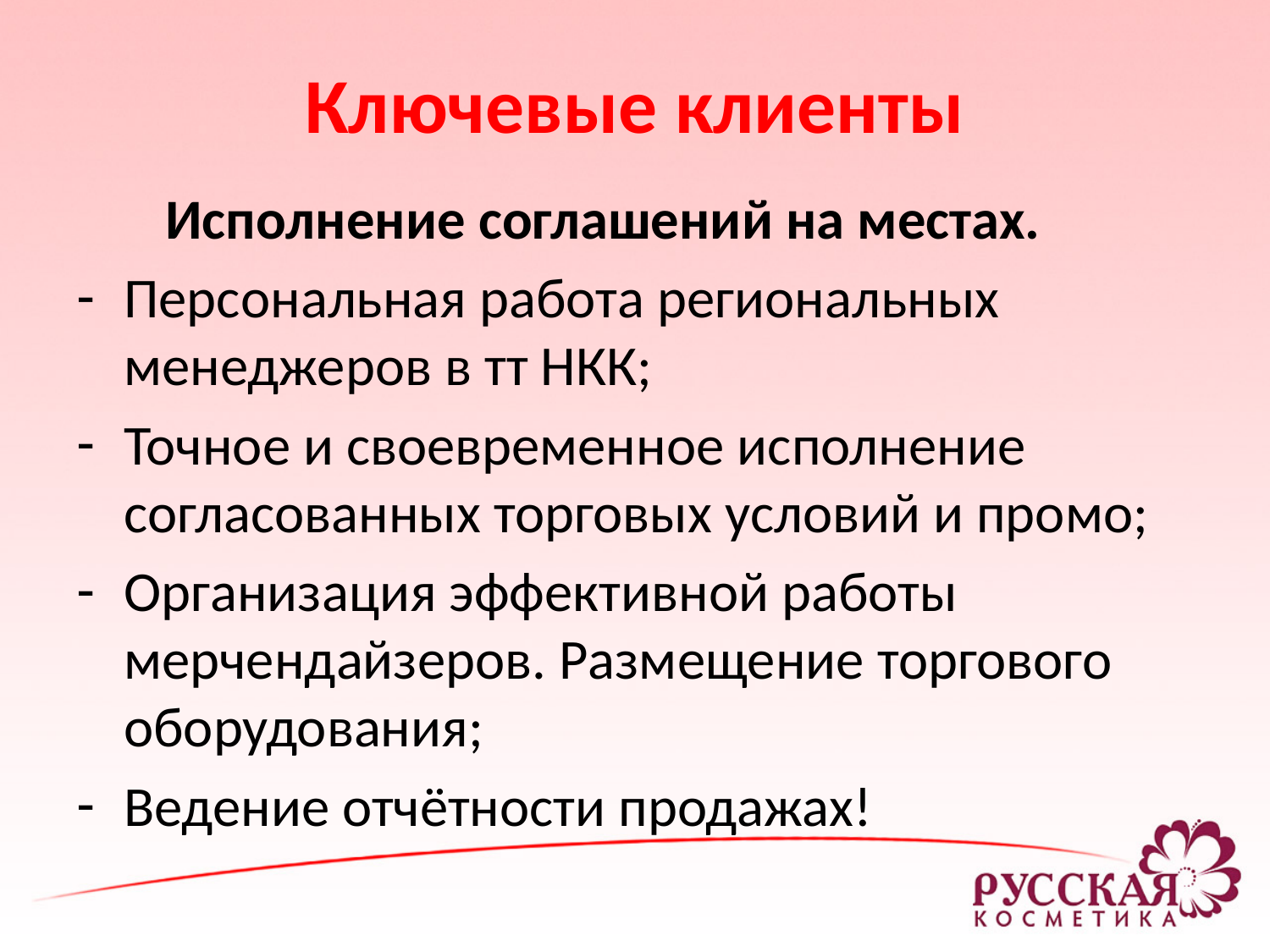

# Ключевые клиенты
       Исполнение соглашений на местах.
Персональная работа региональных менеджеров в тт НКК;
Точное и своевременное исполнение согласованных торговых условий и промо;
Организация эффективной работы мерчендайзеров. Размещение торгового оборудования;
Ведение отчётности продажах!